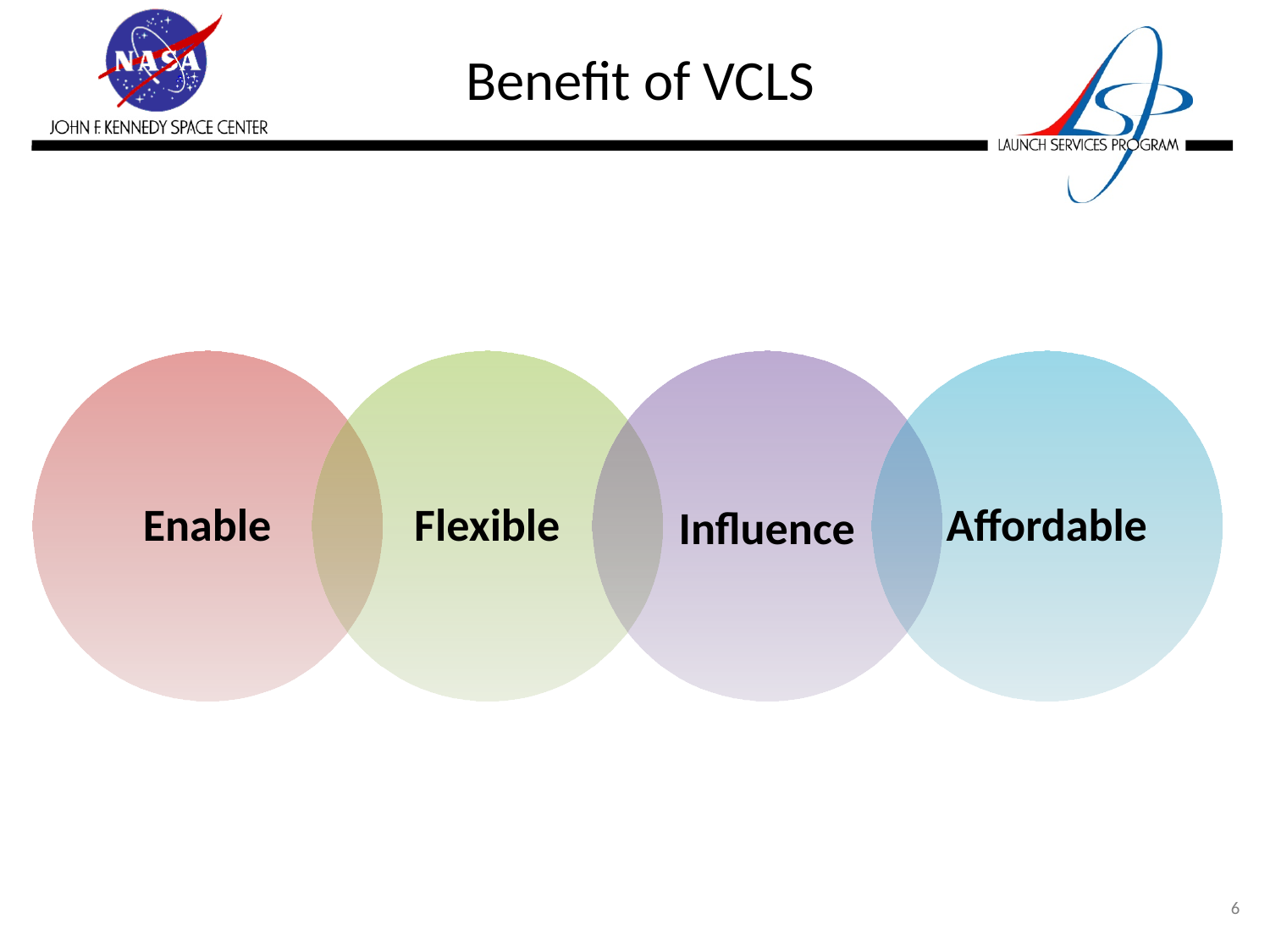

# Benefit of VCLS
Enable
Flexible
Influence
Affordable
6